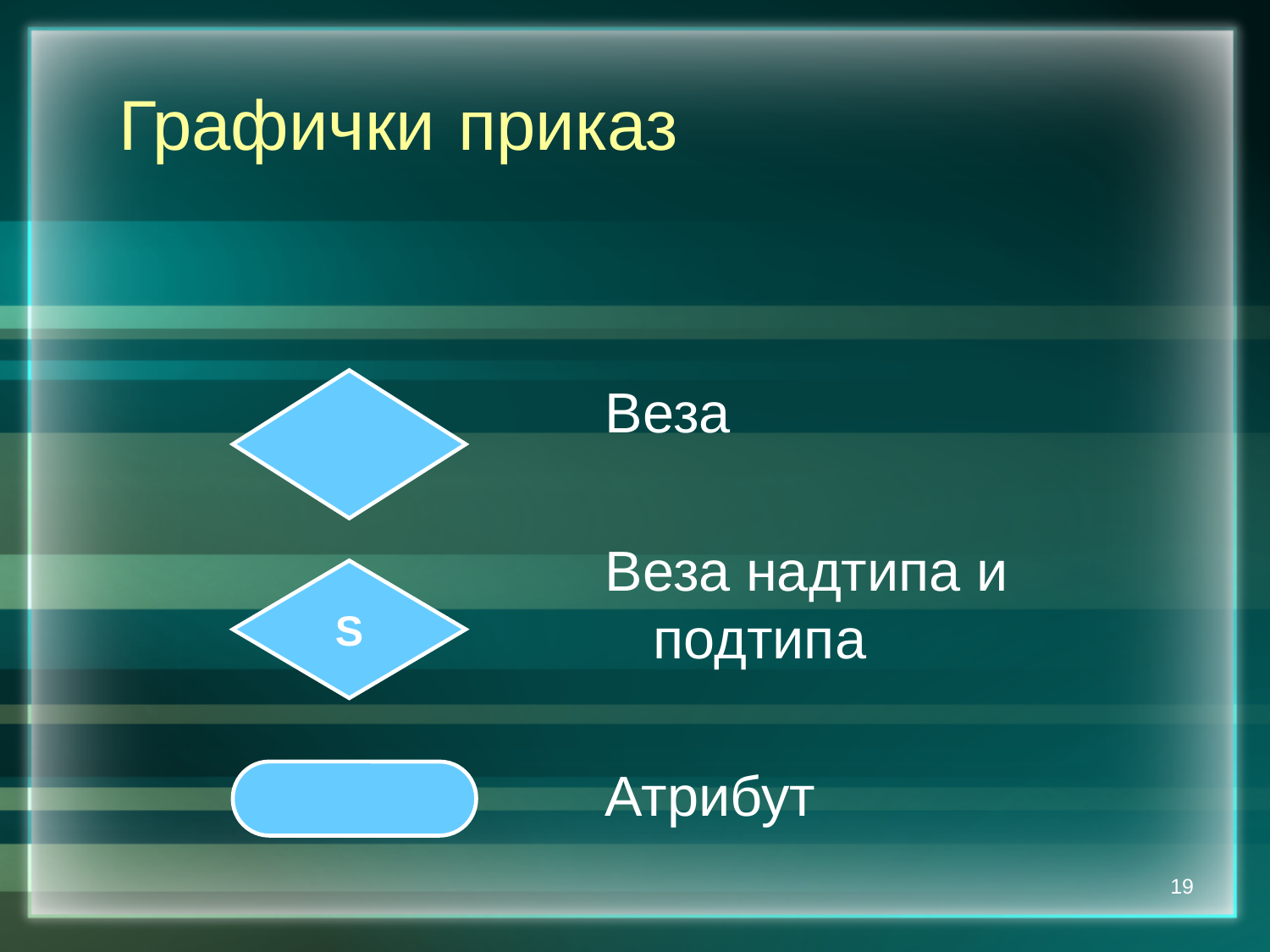

Графички приказ

Веза

Веза надтипа и подтипа

Атрибут
S

19